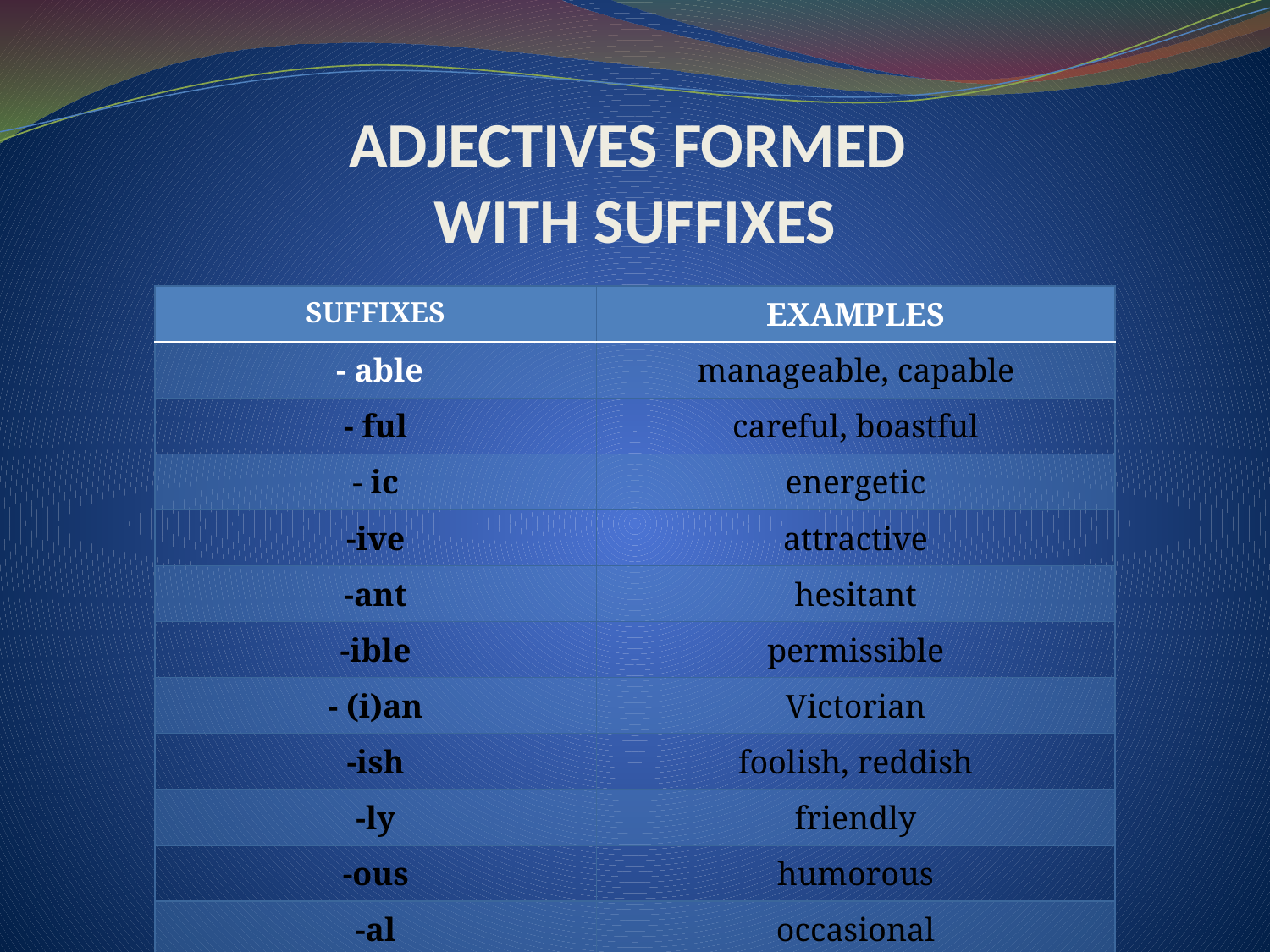

# ADJECTIVES FORMED WITH SUFFIXES
| SUFFIXES | EXAMPLES |
| --- | --- |
| - able | manageable, capable |
| - ful | careful, boastful |
| - ic | energetic |
| -ive | attractive |
| -ant | hesitant |
| -ible | permissible |
| - (i)an | Victorian |
| -ish | foolish, reddish |
| -ly | friendly |
| -ous | humorous |
| -al | occasional |